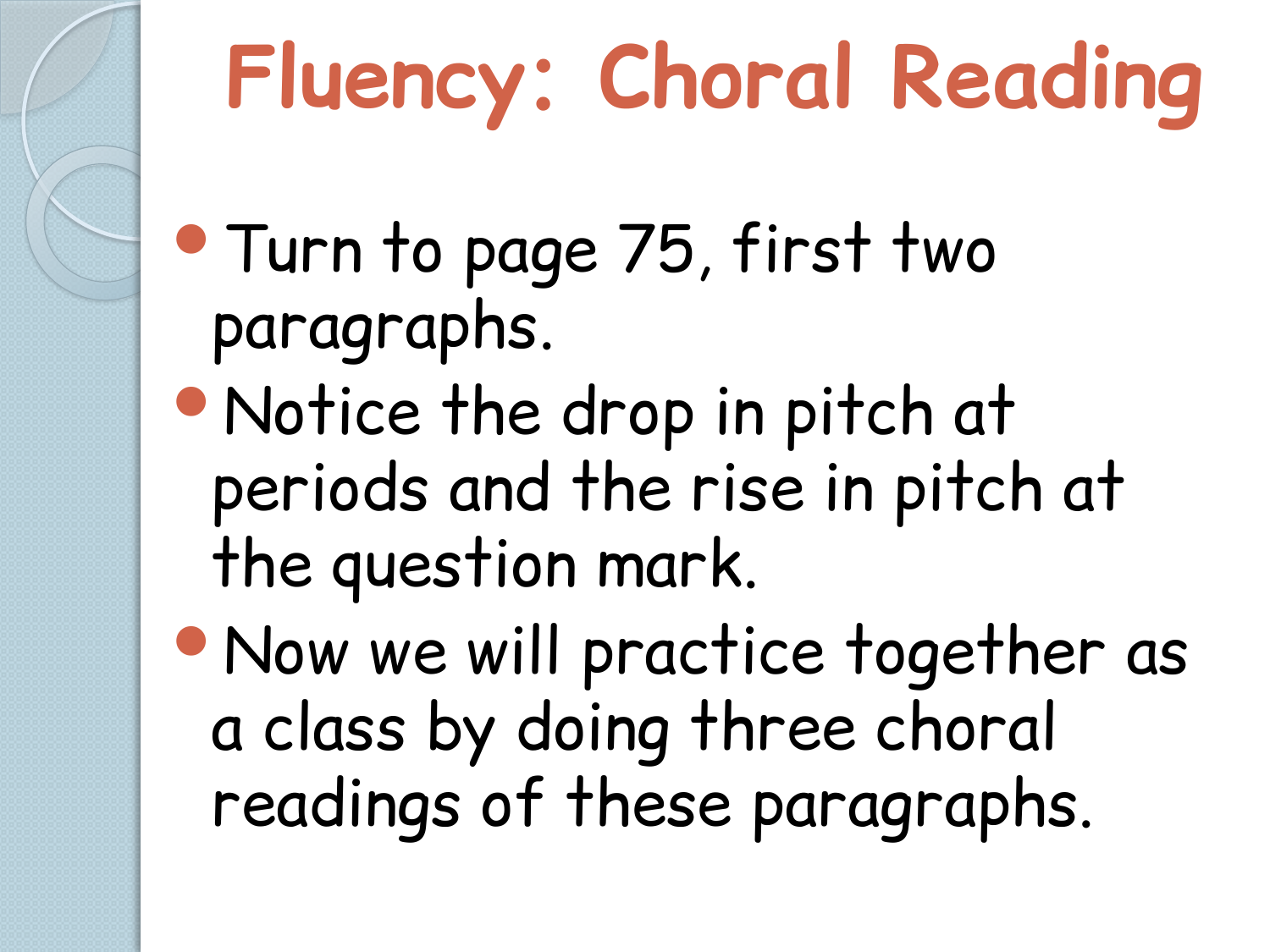

# Fluency: Choral Reading
Turn to page 75, first two paragraphs.
Notice the drop in pitch at periods and the rise in pitch at the question mark.
Now we will practice together as a class by doing three choral readings of these paragraphs.